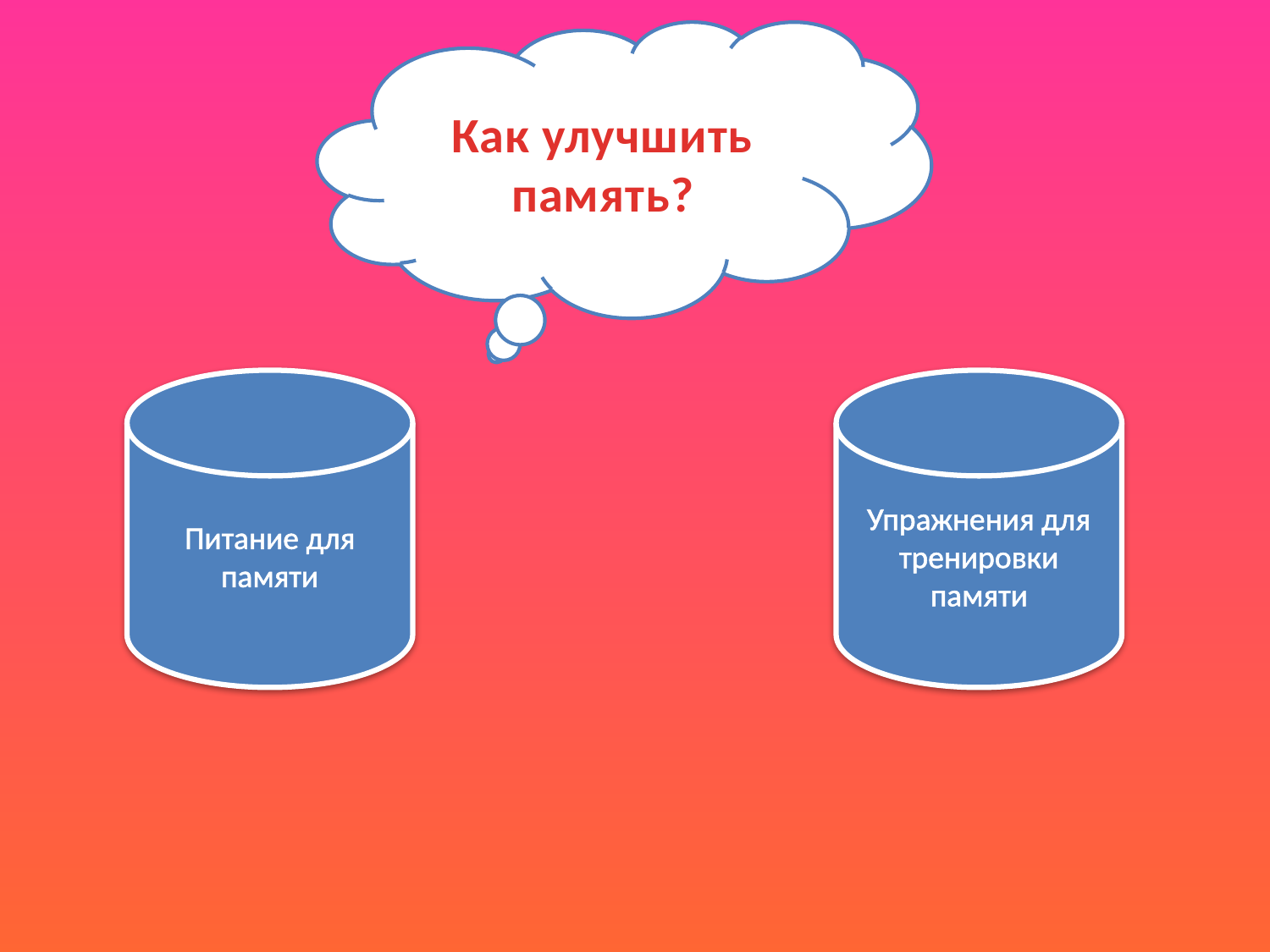

Как улучшить память?
Питание для памяти
Упражнения для тренировки памяти